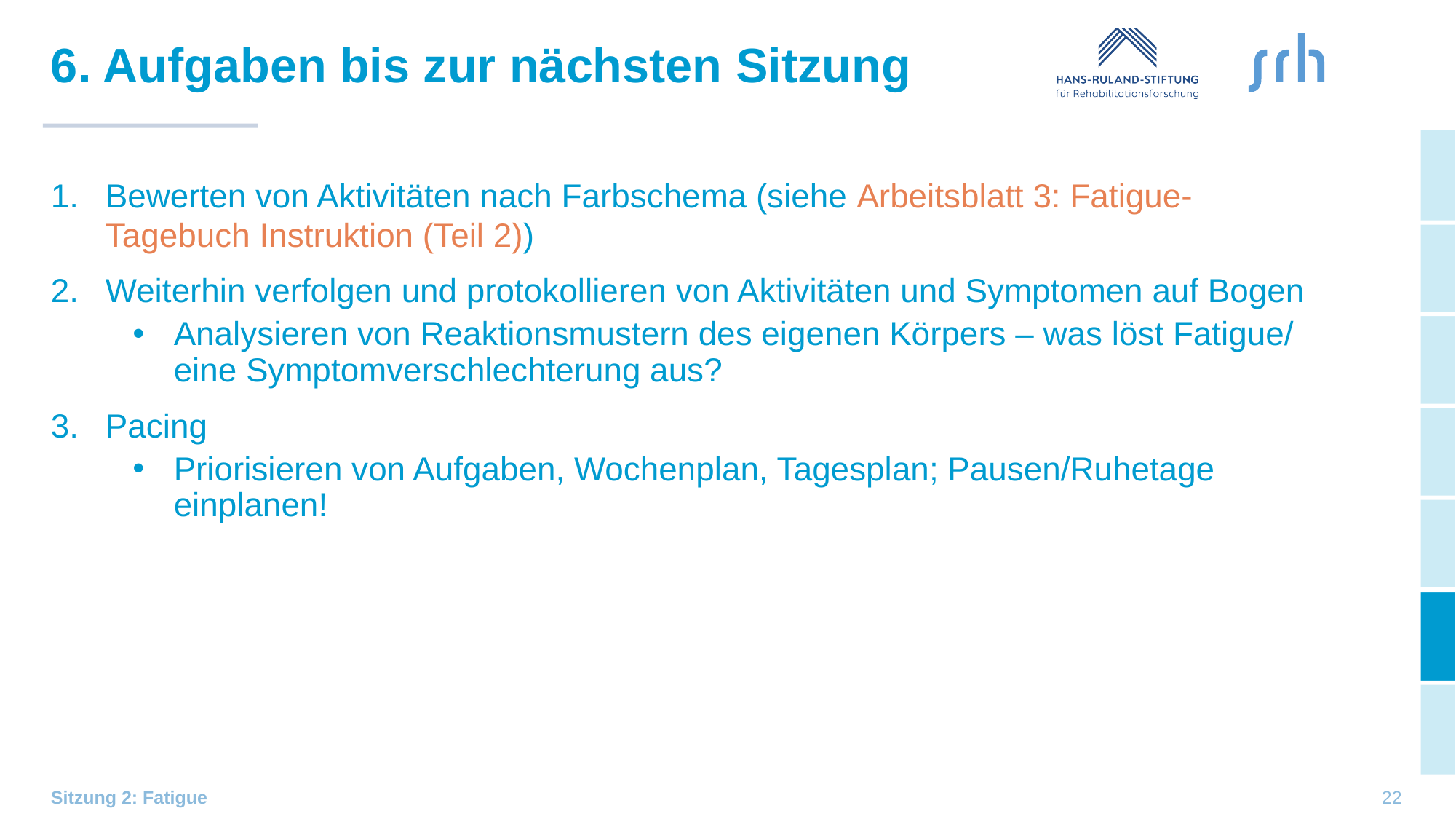

# 6. Aufgaben bis zur nächsten Sitzung
Bewerten von Aktivitäten nach Farbschema (siehe Arbeitsblatt 3: Fatigue-Tagebuch Instruktion (Teil 2))
Weiterhin verfolgen und protokollieren von Aktivitäten und Symptomen auf Bogen
Analysieren von Reaktionsmustern des eigenen Körpers – was löst Fatigue/ eine Symptomverschlechterung aus?
Pacing
Priorisieren von Aufgaben, Wochenplan, Tagesplan; Pausen/Ruhetage einplanen!

22
Sitzung 2: Fatigue